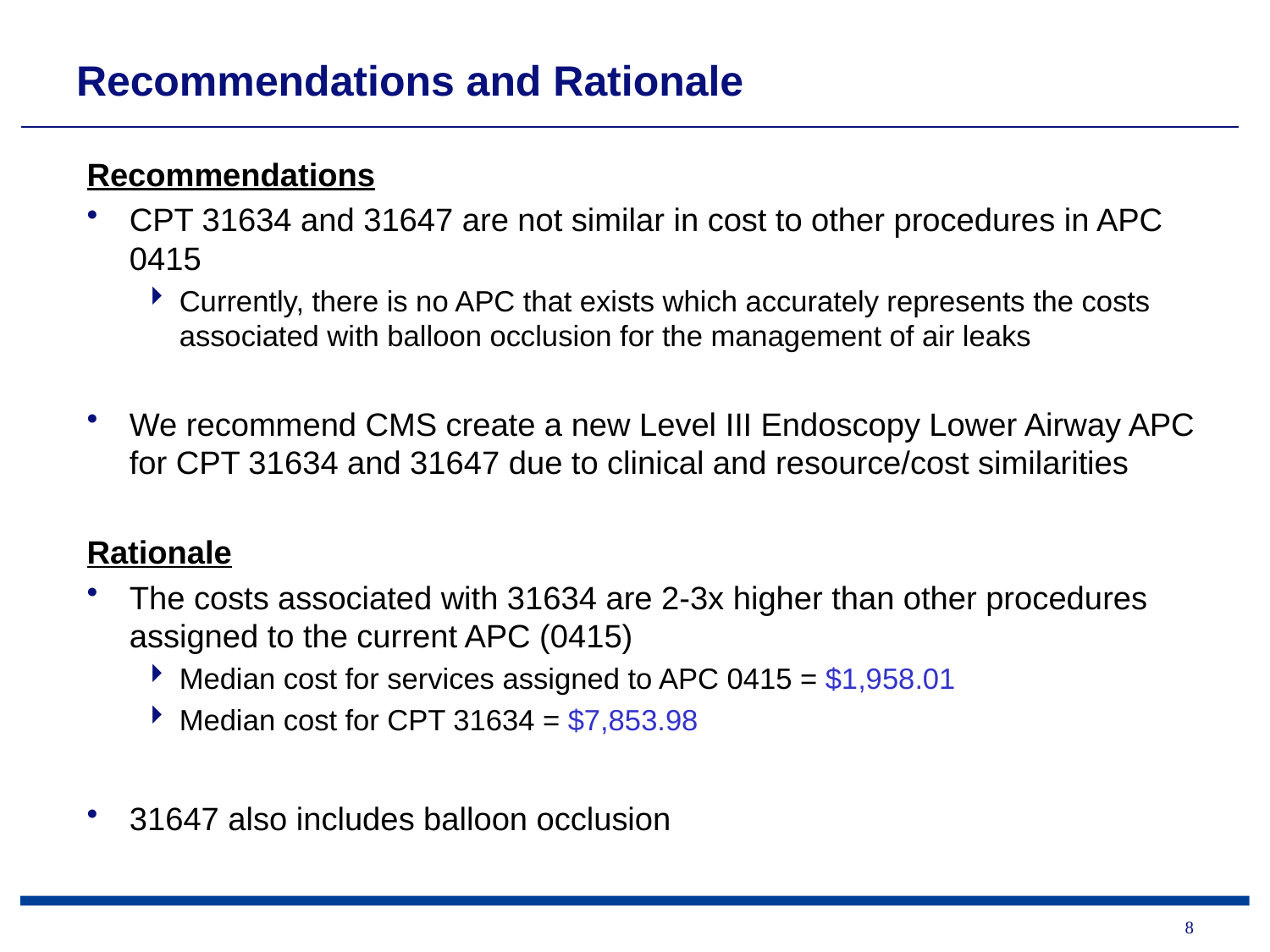

# Recommendations and Rationale
Recommendations
CPT 31634 and 31647 are not similar in cost to other procedures in APC 0415
Currently, there is no APC that exists which accurately represents the costs associated with balloon occlusion for the management of air leaks

We recommend CMS create a new Level III Endoscopy Lower Airway APC for CPT 31634 and 31647 due to clinical and resource/cost similarities

Rationale
The costs associated with 31634 are 2-3x higher than other procedures assigned to the current APC (0415)
Median cost for services assigned to APC 0415 = $1,958.01
Median cost for CPT 31634 = $7,853.98

31647 also includes balloon occlusion

8